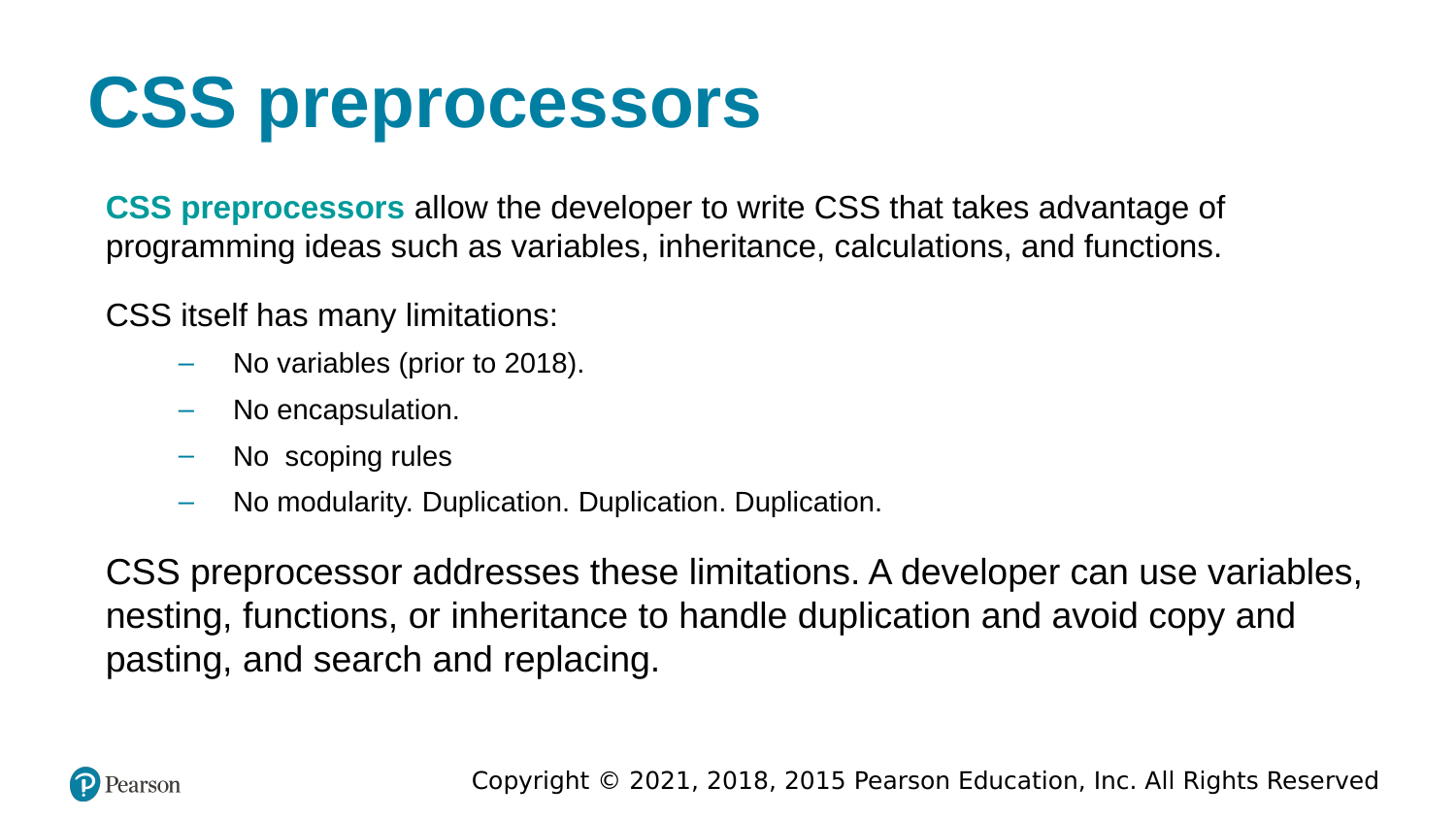

# CSS preprocessors
CSS preprocessors allow the developer to write CSS that takes advantage of programming ideas such as variables, inheritance, calculations, and functions.
CSS itself has many limitations:
No variables (prior to 2018).
No encapsulation.
No  scoping rules
No modularity. Duplication. Duplication. Duplication.
CSS preprocessor addresses these limitations. A developer can use variables, nesting, functions, or inheritance to handle duplication and avoid copy and pasting, and search and replacing.